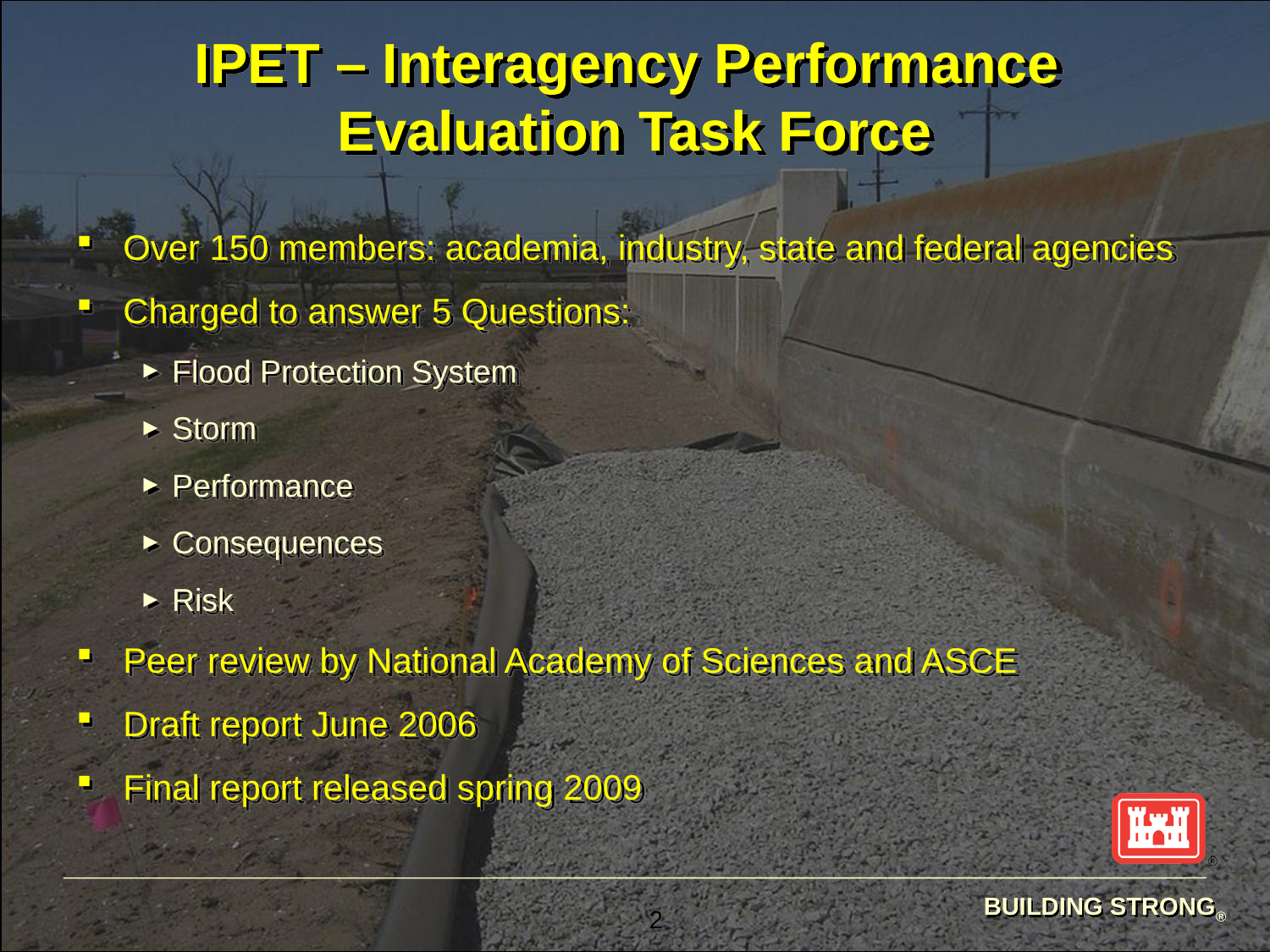

# IPET – Interagency Performance Evaluation Task Force
Over 150 members: academia, industry, state and federal agencies
Charged to answer 5 Questions:
Flood Protection System
Storm
Performance
Consequences
Risk
Peer review by National Academy of Sciences and ASCE
Draft report June 2006
Final report released spring 2009
2